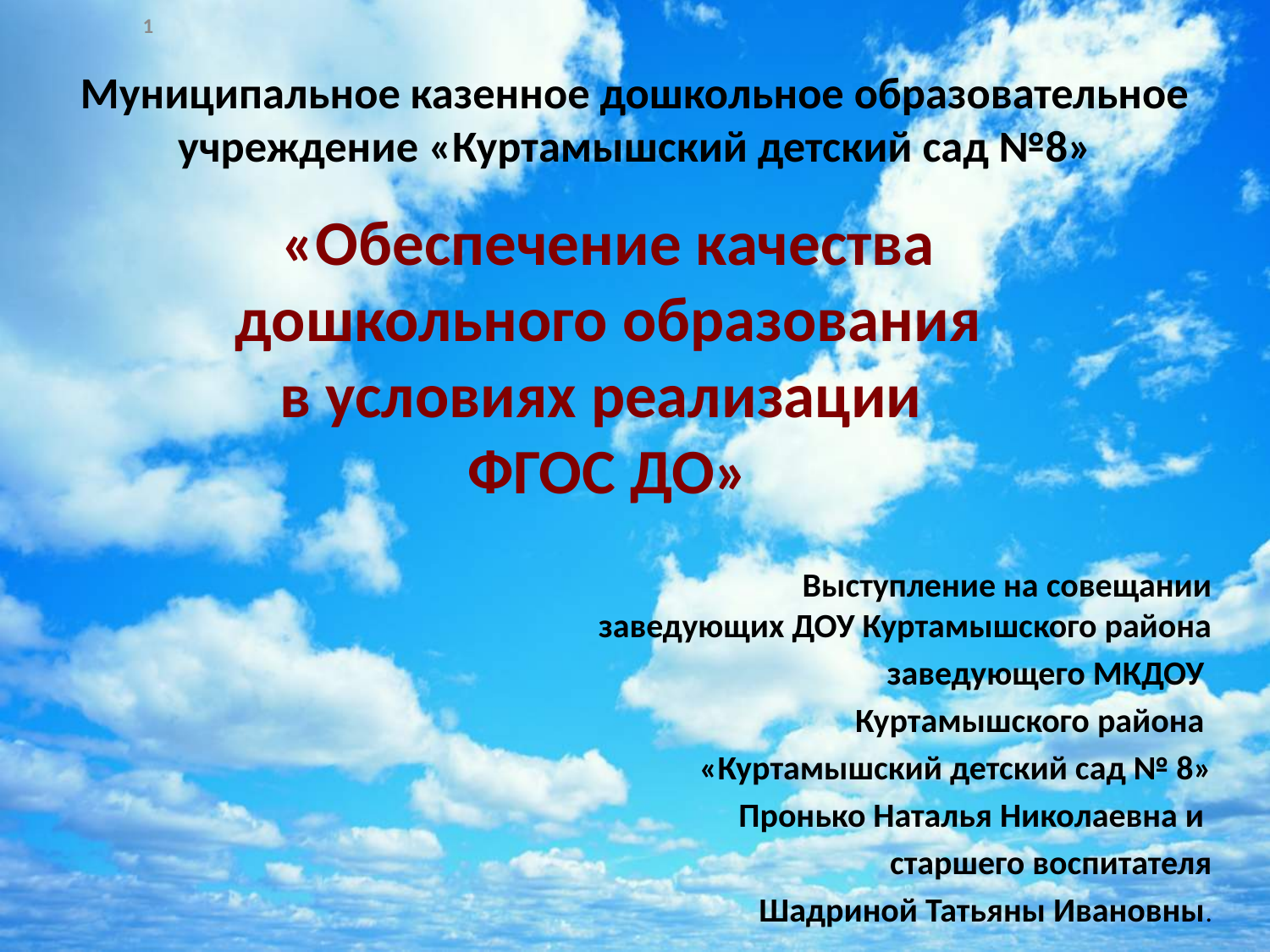

1
# Муниципальное казенное дошкольное образовательное учреждение «Куртамышский детский сад №8»
«Обеспечение качества
 дошкольного образования
в условиях реализации
ФГОС ДО»

                                  Выступление на совещании заведующих ДОУ Куртамышского района
                                                   заведующего МКДОУ
Куртамышского района
«Куртамышский детский сад № 8»
Пронько Наталья Николаевна и
старшего воспитателя
 Шадриной Татьяны Ивановны.